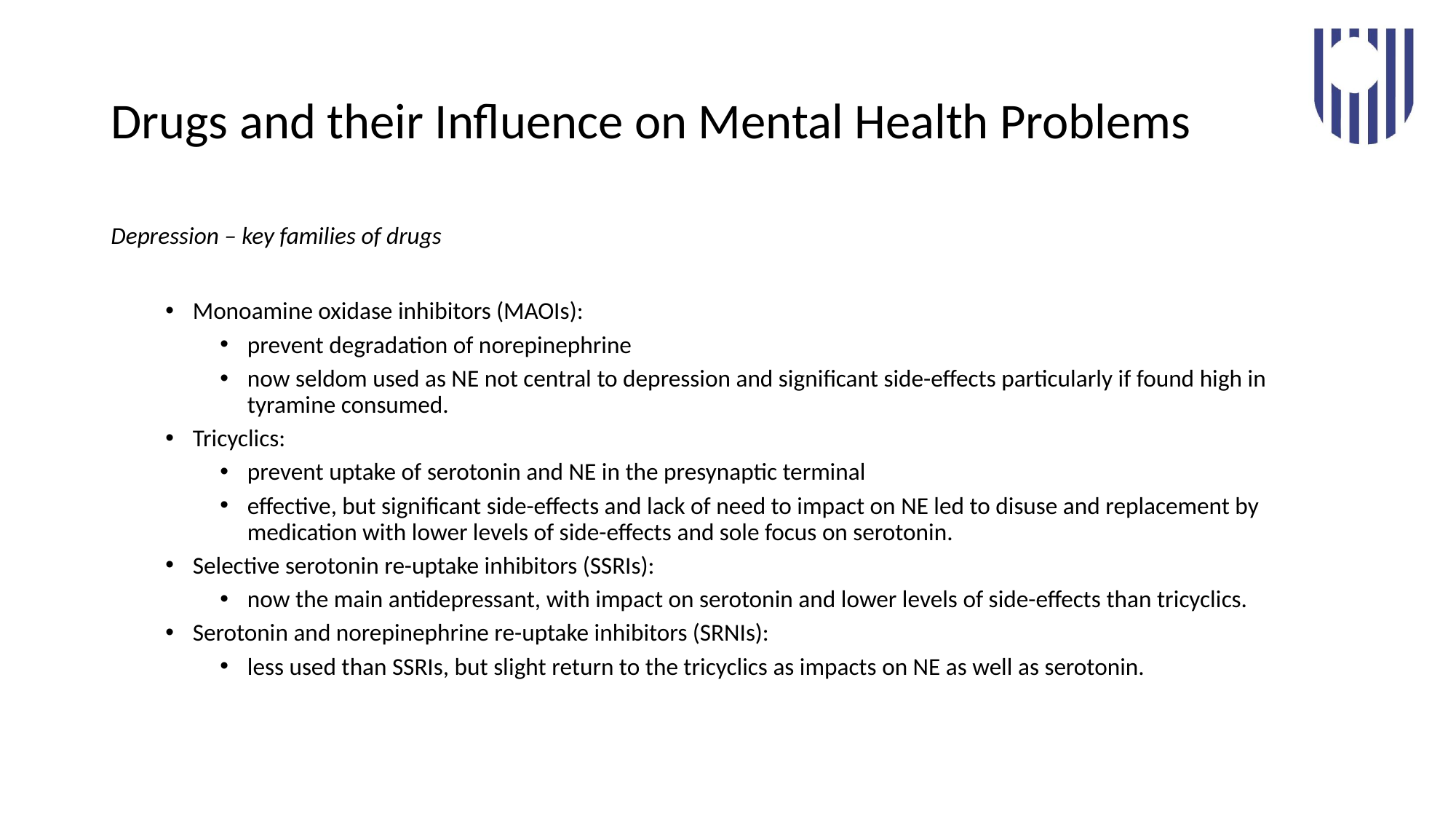

# Drugs and their Influence on Mental Health Problems
Depression – key families of drugs

Monoamine oxidase inhibitors (MAOIs):
prevent degradation of norepinephrine
now seldom used as NE not central to depression and significant side-effects particularly if found high in tyramine consumed.
Tricyclics:
prevent uptake of serotonin and NE in the presynaptic terminal
effective, but significant side-effects and lack of need to impact on NE led to disuse and replacement by medication with lower levels of side-effects and sole focus on serotonin.
Selective serotonin re-uptake inhibitors (SSRIs):
now the main antidepressant, with impact on serotonin and lower levels of side-effects than tricyclics.
Serotonin and norepinephrine re-uptake inhibitors (SRNIs):
less used than SSRIs, but slight return to the tricyclics as impacts on NE as well as serotonin.